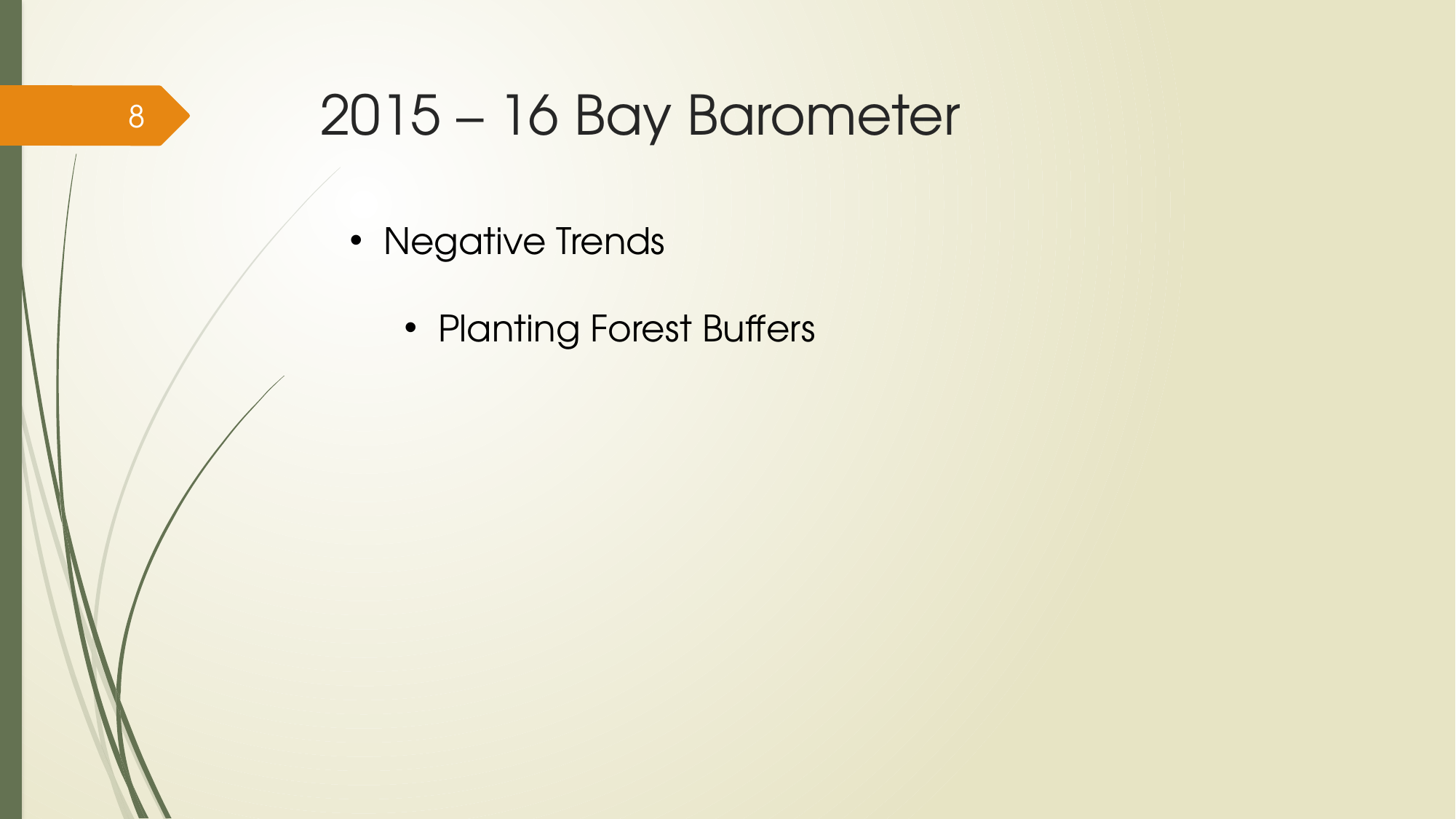

# 2015 – 16 Bay Barometer
8
Negative Trends

Planting Forest Buffers